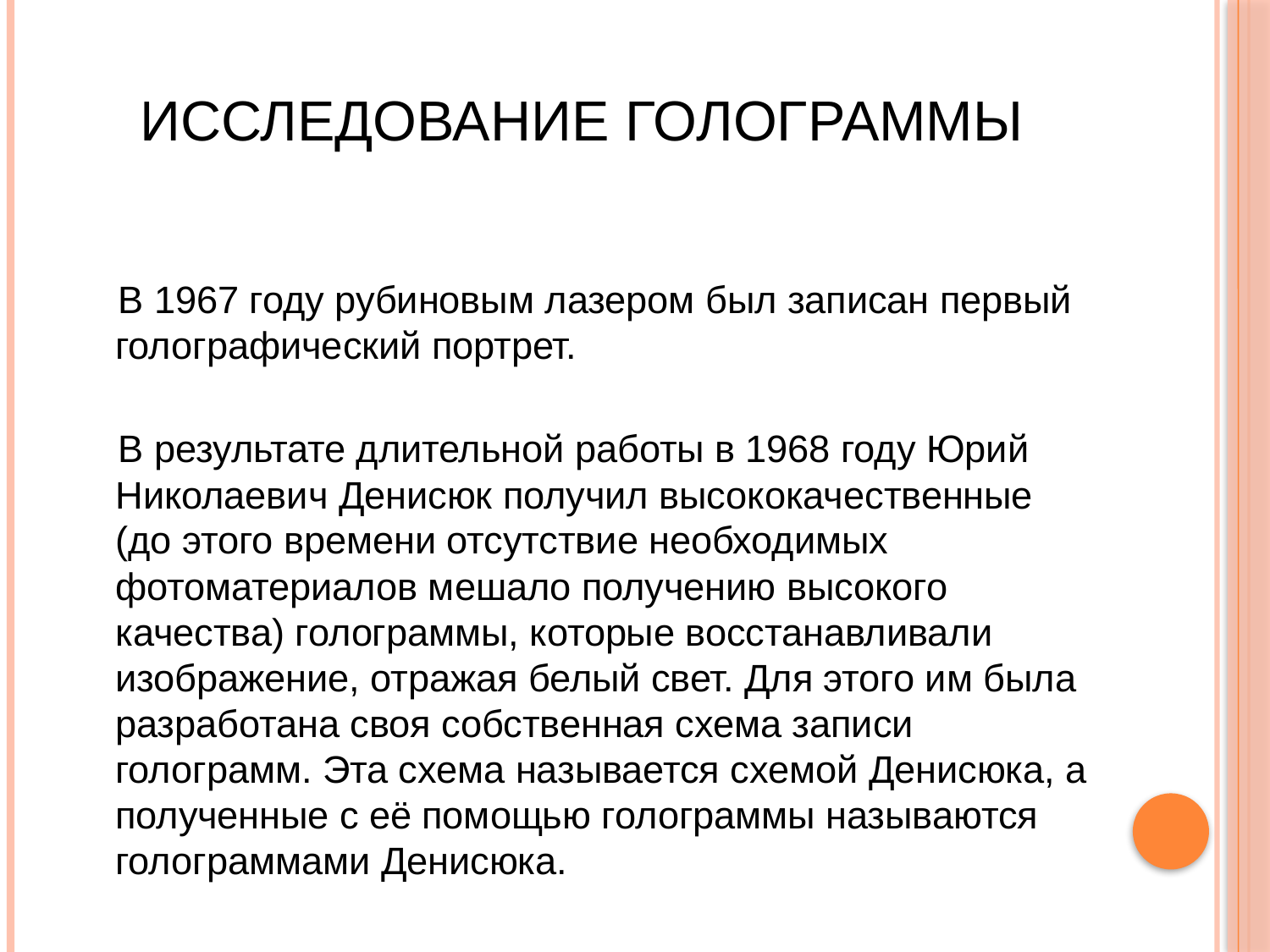

# Исследование голограммы

    В 1967 году рубиновым лазером был записан первый голографический портрет.

    В результате длительной работы в 1968 году Юрий Николаевич Денисюк получил высококачественные (до этого времени отсутствие необходимых фотоматериалов мешало получению высокого качества) голограммы, которые восстанавливали изображение, отражая белый свет. Для этого им была разработана своя собственная схема записи голограмм. Эта схема называется схемой Денисюка, а полученные с её помощью голограммы называются голограммами Денисюка.